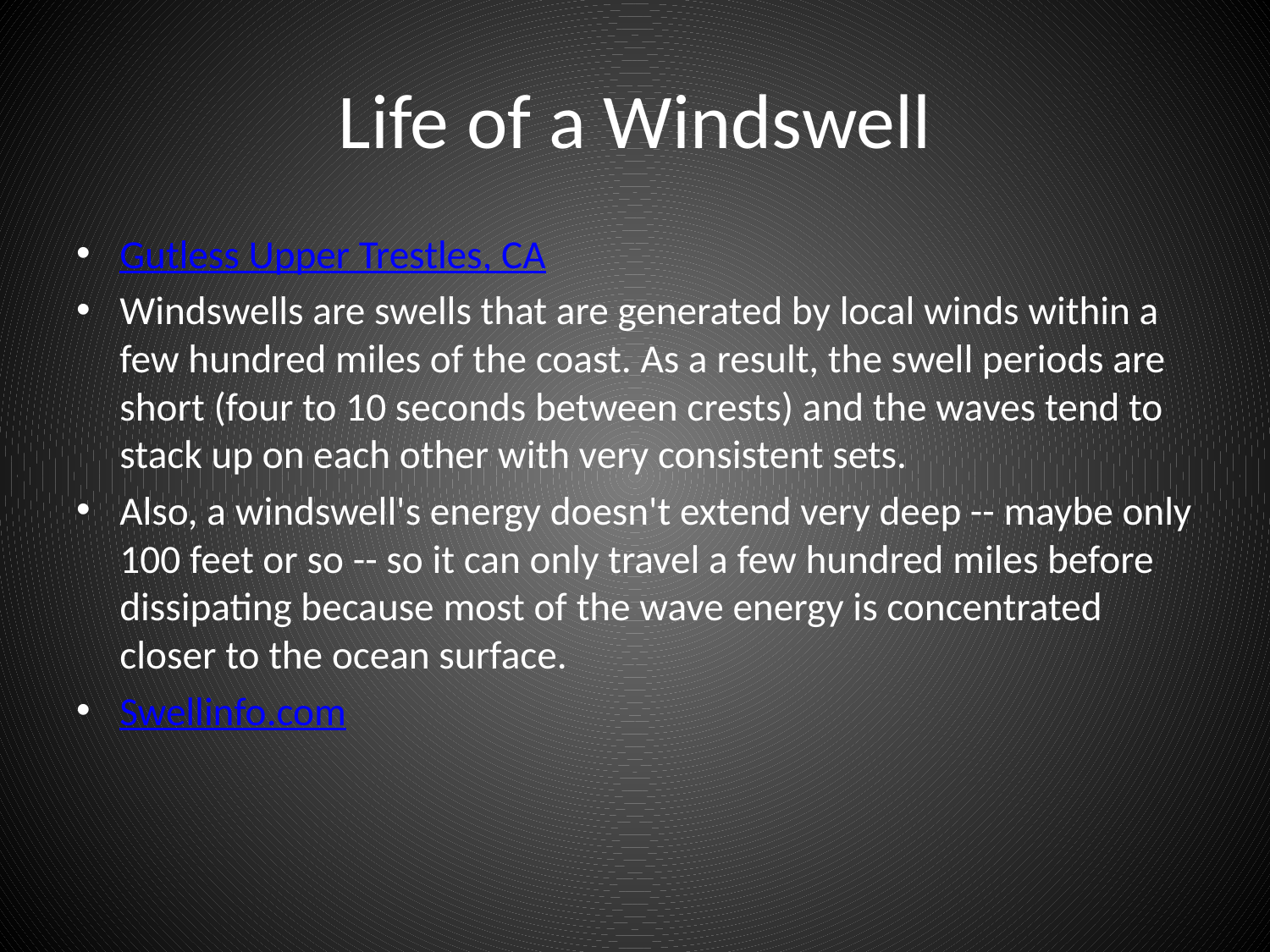

# Life of a Windswell
Gutless Upper Trestles, CA
Windswells are swells that are generated by local winds within a few hundred miles of the coast. As a result, the swell periods are short (four to 10 seconds between crests) and the waves tend to stack up on each other with very consistent sets.
Also, a windswell's energy doesn't extend very deep -- maybe only 100 feet or so -- so it can only travel a few hundred miles before dissipating because most of the wave energy is concentrated closer to the ocean surface.
Swellinfo.com